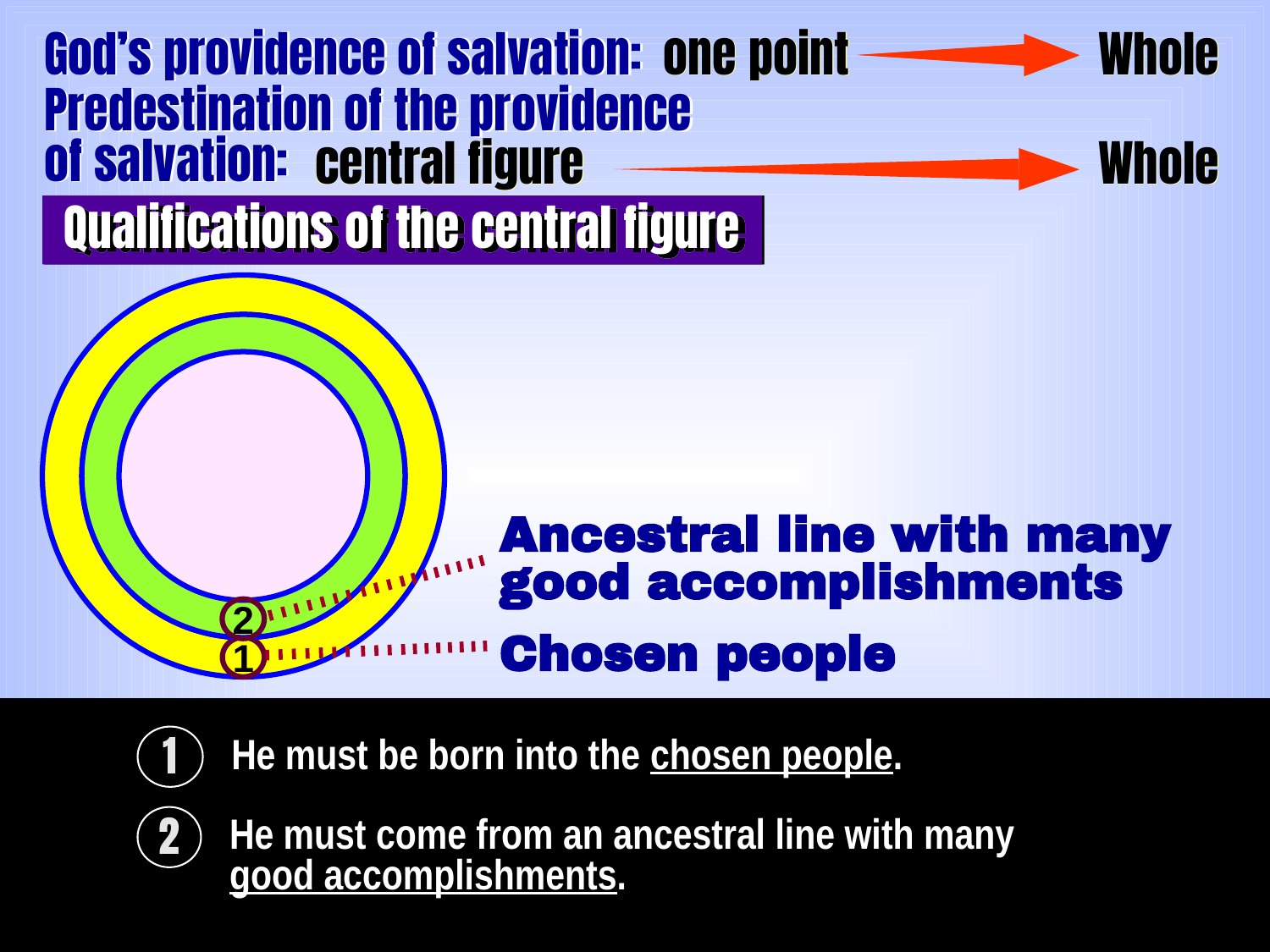

God’s providence of salvation:
one point
Whole

Predestination of the providence  of salvation:
central figure
Whole

Qualifications of the central figure

Ancestral line with many
good accomplishments
….……........
2
Chosen people
1
….……........

1
He must be born into the chosen people.
2
He must come from an ancestral line with many good accomplishments.